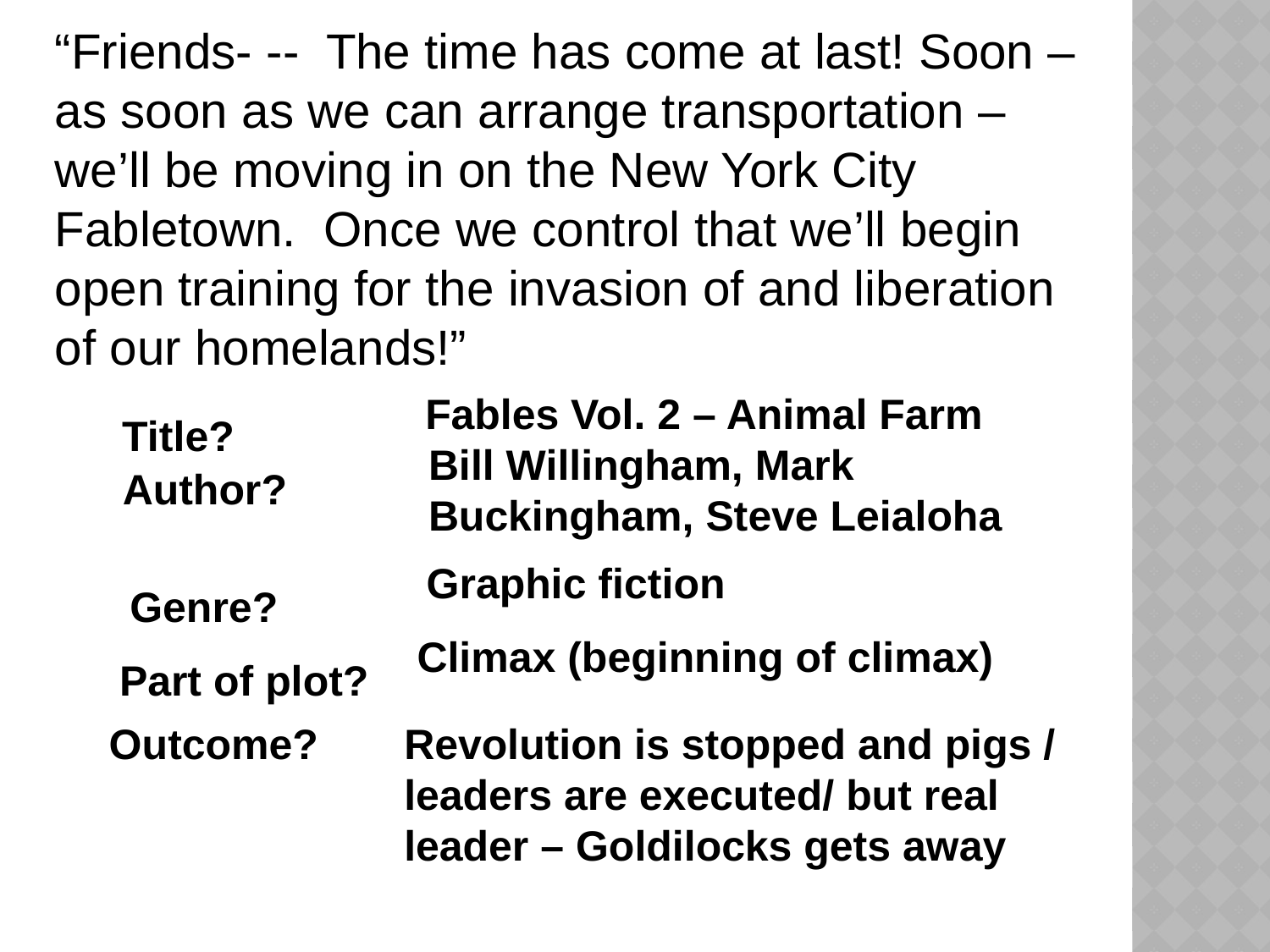

“Friends- --  The time has come at last! Soon – as soon as we can arrange transportation – we’ll be moving in on the New York City Fabletown.  Once we control that we’ll begin open training for the invasion of and liberation of our homelands!”
Fables Vol. 2 – Animal Farm
Title?
Bill Willingham, Mark Buckingham, Steve Leialoha
Author?
Graphic fiction
Genre?
Climax (beginning of climax)
Part of plot?
Revolution is stopped and pigs / leaders are executed/ but real leader – Goldilocks gets away
Outcome?